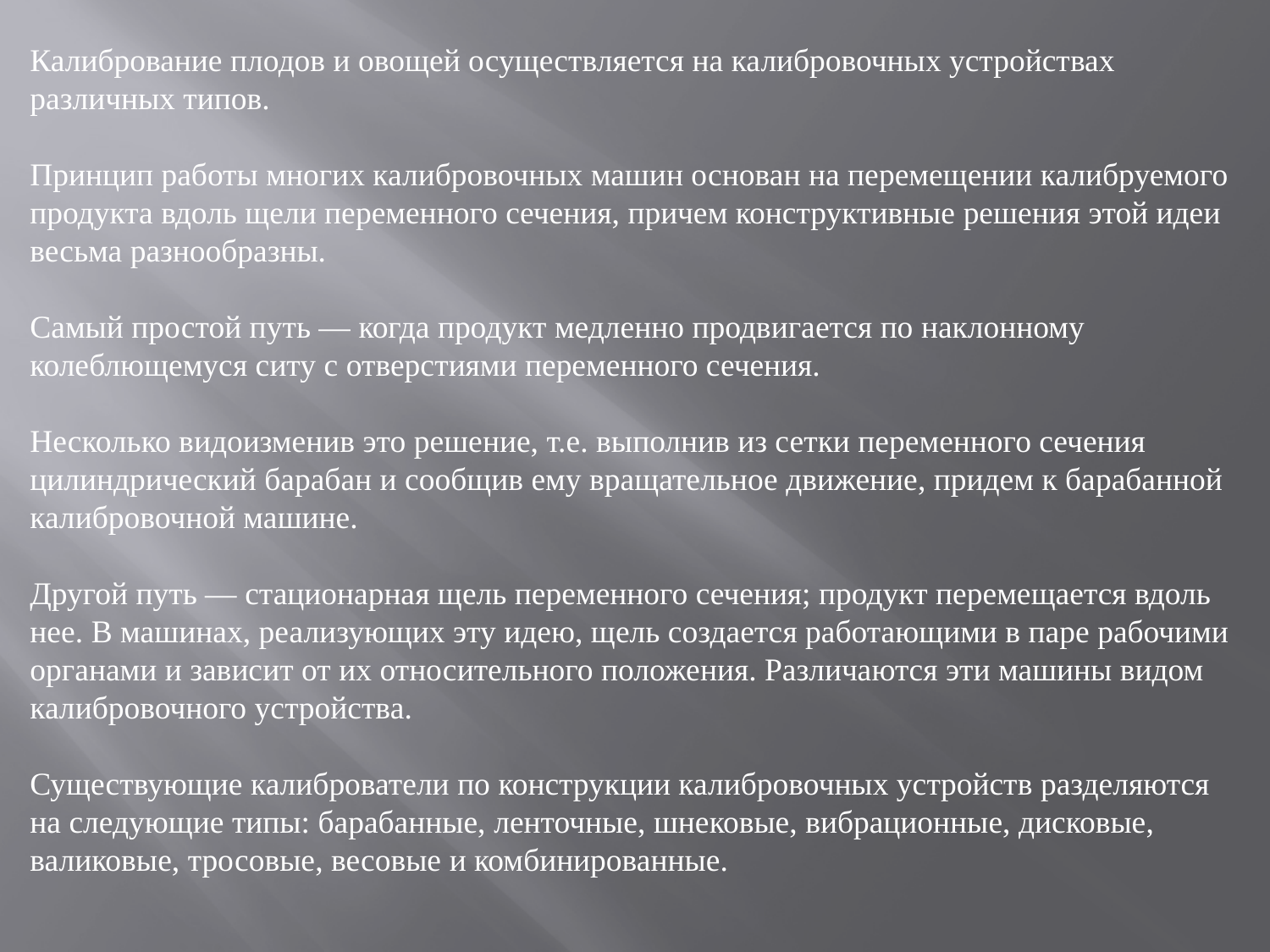

Калибрование плодов и овощей осуществляется на калибровочных устройствах различных типов.

Принцип работы многих калибровочных машин основан на перемещении калибруемого продукта вдоль щели переменного сечения, причем конструктивные решения этой идеи весьма разнообразны.

Самый простой путь — когда продукт медленно продвигается по наклонному колеблющемуся ситу с отверстиями переменного сечения.

Несколько видоизменив это решение, т.е. выполнив из сетки переменного сечения цилиндрический барабан и сообщив ему вращательное движение, придем к барабанной калибровочной машине.

Другой путь — стационарная щель переменного сечения; продукт перемещается вдоль нее. В машинах, реализующих эту идею, щель создается работающими в паре рабочими органами и зависит от их относительного положения. Различаются эти машины видом калибровочного устройства.

Существующие калиброватели по конструкции калибровочных устройств разделяются на следующие типы: барабанные, ленточные, шнековые, вибрационные, дисковые, валиковые, тросовые, весовые и комбинированные.